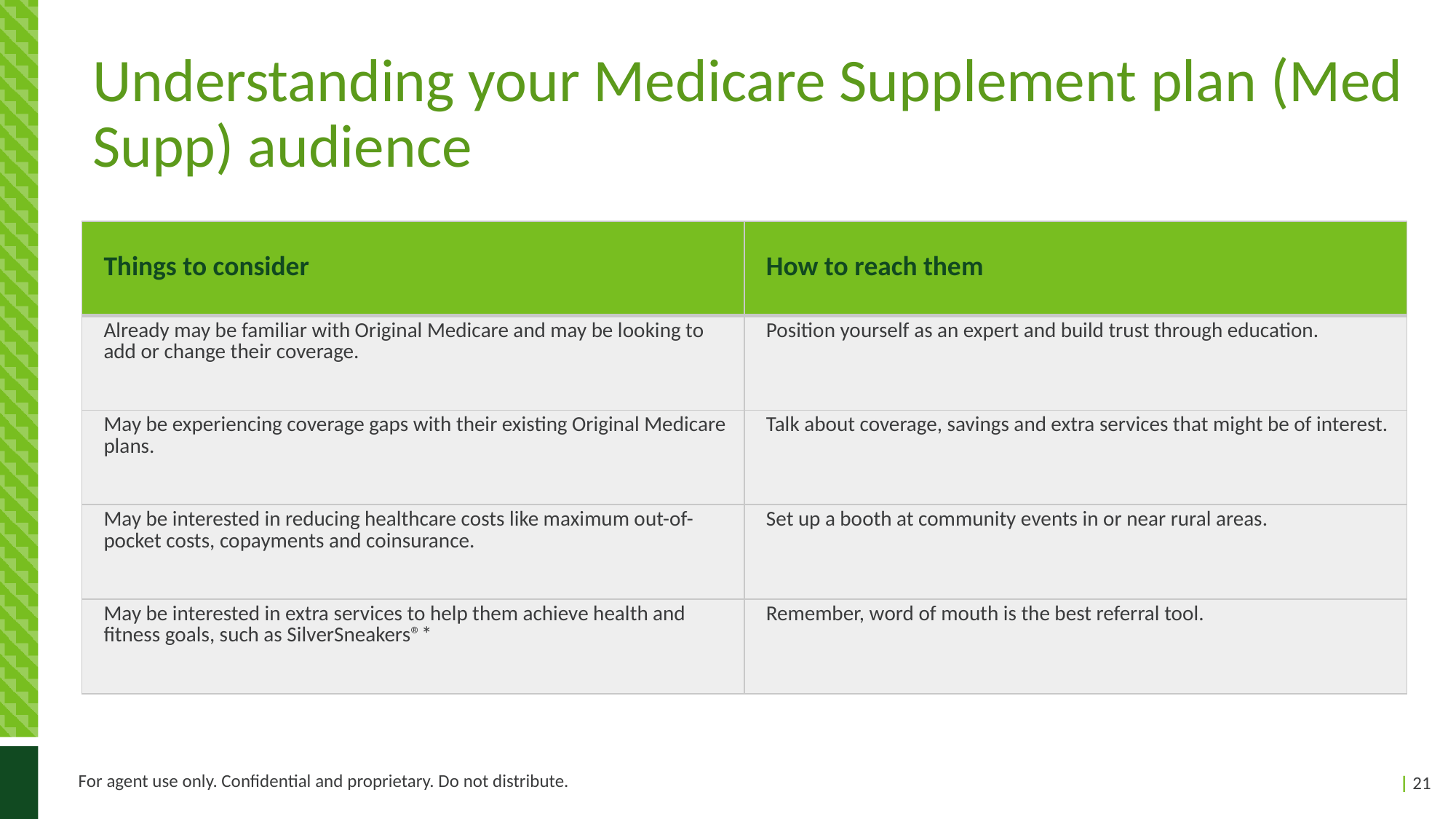

Expert
Advocate
Educator
# Understanding your Medicare Supplement plan (Med Supp) audience
| Things to consider | How to reach them |
| --- | --- |
| Already may be familiar with Original Medicare and may be looking to add or change their coverage. | Position yourself as an expert and build trust through education. |
| May be experiencing coverage gaps with their existing Original Medicare plans. | Talk about coverage, savings and extra services that might be of interest. |
| May be interested in reducing healthcare costs like maximum out-of-pocket costs, copayments and coinsurance. | Set up a booth at community events in or near rural areas. |
| May be interested in extra services to help them achieve health and fitness goals, such as SilverSneakers®\* | Remember, word of mouth is the best referral tool. |

For agent use only. Confidential and proprietary. Do not distribute.

| 21